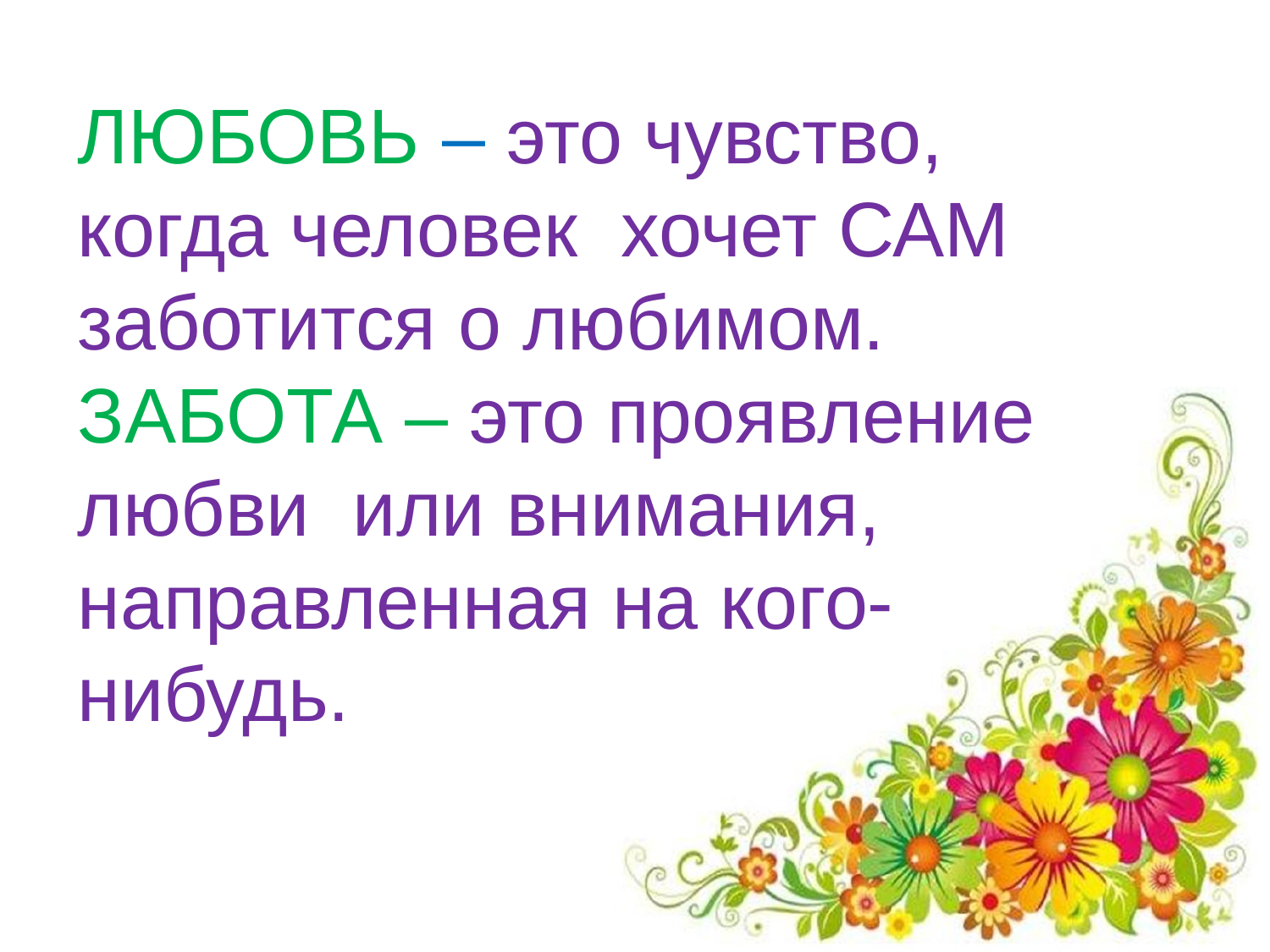

ЛЮБОВЬ – это чувство, когда человек  хочет САМ  заботится о любимом.
ЗАБОТА – это проявление любви  или внимания, направленная на кого-нибудь.